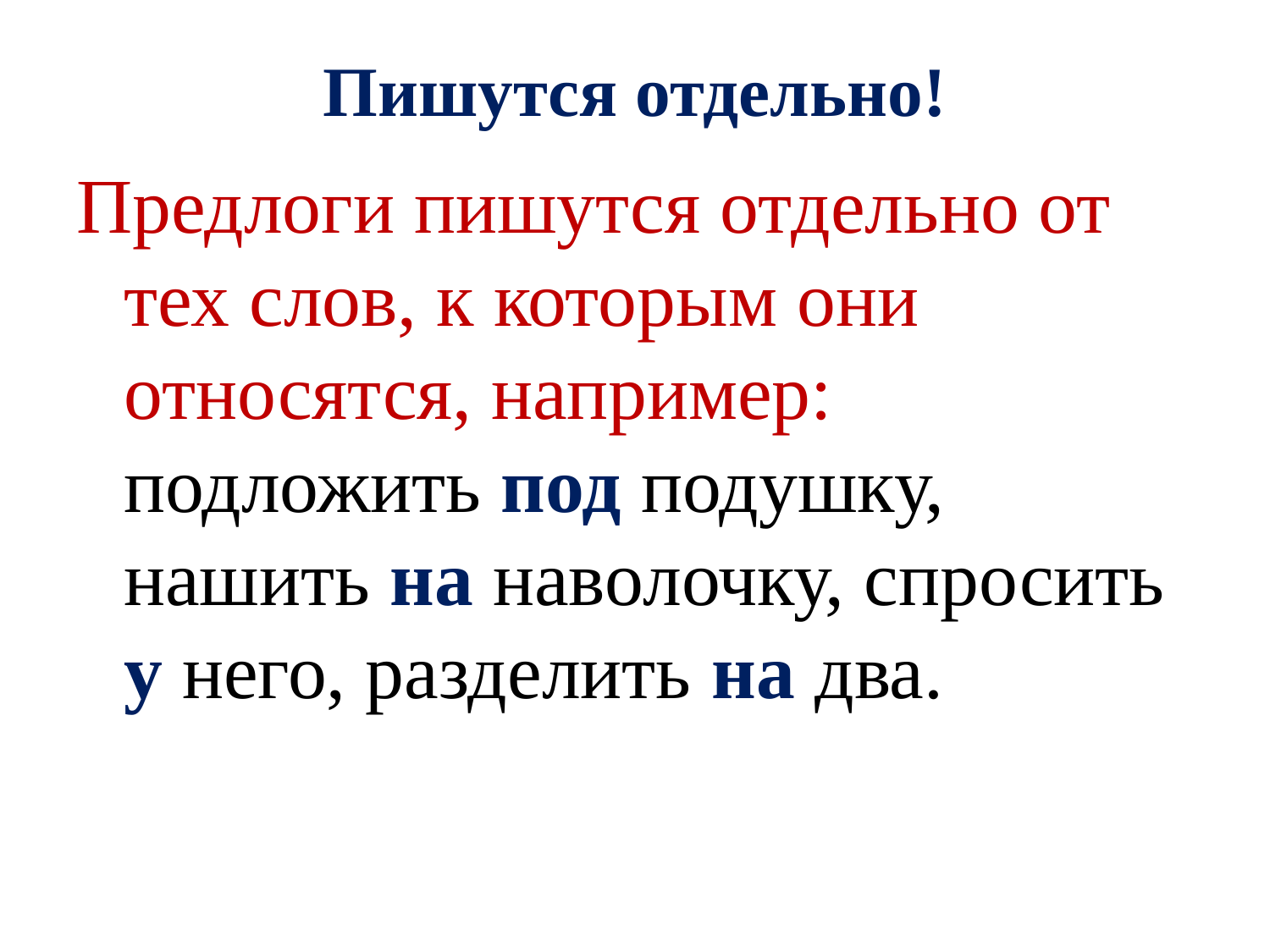

# Пишутся отдельно!
Предлоги пишутся отдельно от тех слов, к которым они относятся, например: подложить под подушку, нашить на наволочку, спросить у него, разделить на два.